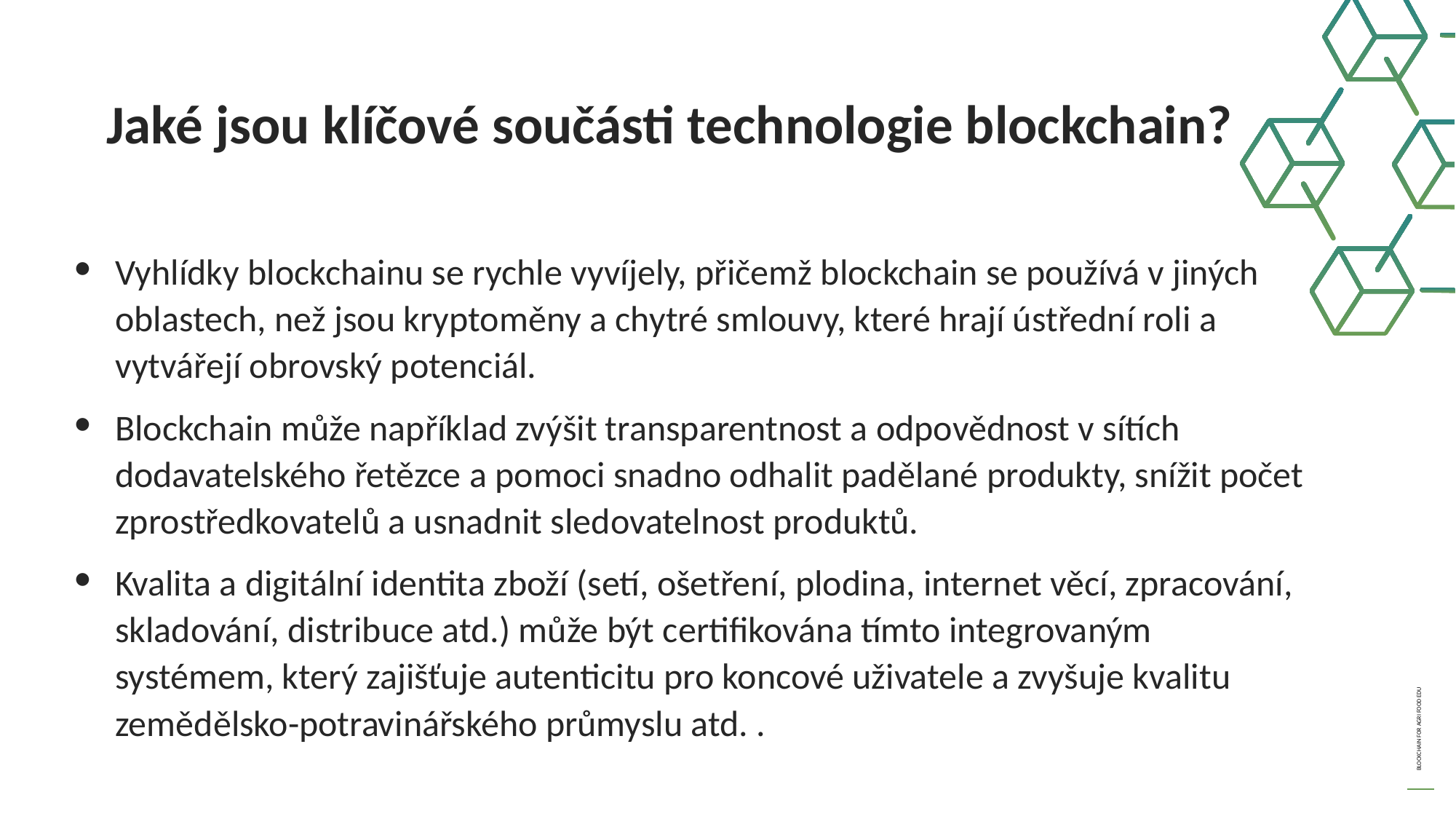

Jaké jsou klíčové součásti technologie blockchain?
Vyhlídky blockchainu se rychle vyvíjely, přičemž blockchain se používá v jiných oblastech, než jsou kryptoměny a chytré smlouvy, které hrají ústřední roli a vytvářejí obrovský potenciál.
Blockchain může například zvýšit transparentnost a odpovědnost v sítích dodavatelského řetězce a pomoci snadno odhalit padělané produkty, snížit počet zprostředkovatelů a usnadnit sledovatelnost produktů.
Kvalita a digitální identita zboží (setí, ošetření, plodina, internet věcí, zpracování, skladování, distribuce atd.) může být certifikována tímto integrovaným systémem, který zajišťuje autenticitu pro koncové uživatele a zvyšuje kvalitu zemědělsko-potravinářského průmyslu atd. .